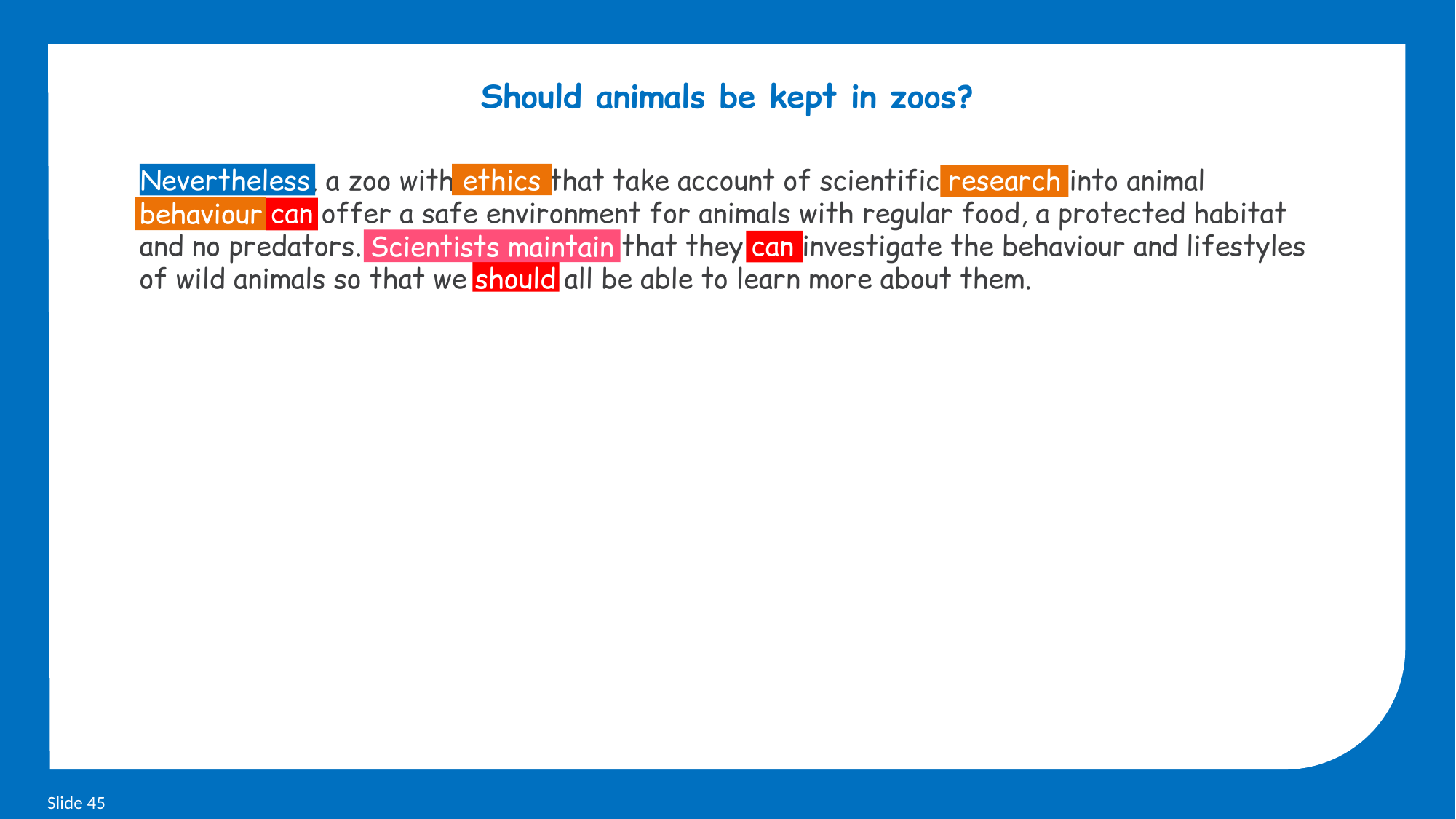

Should animals be kept in zoos?
Nevertheless, a zoo with ethics that take account of scientific research into animal behaviour can offer a safe environment for animals with regular food, a protected habitat and no predators. Scientists maintain that they can investigate the behaviour and lifestyles of wild animals so that we should all be able to learn more about them.
 research

ethics

Nevertheless

 can

 behaviour

can

 Scientists maintain

should

Slide 45